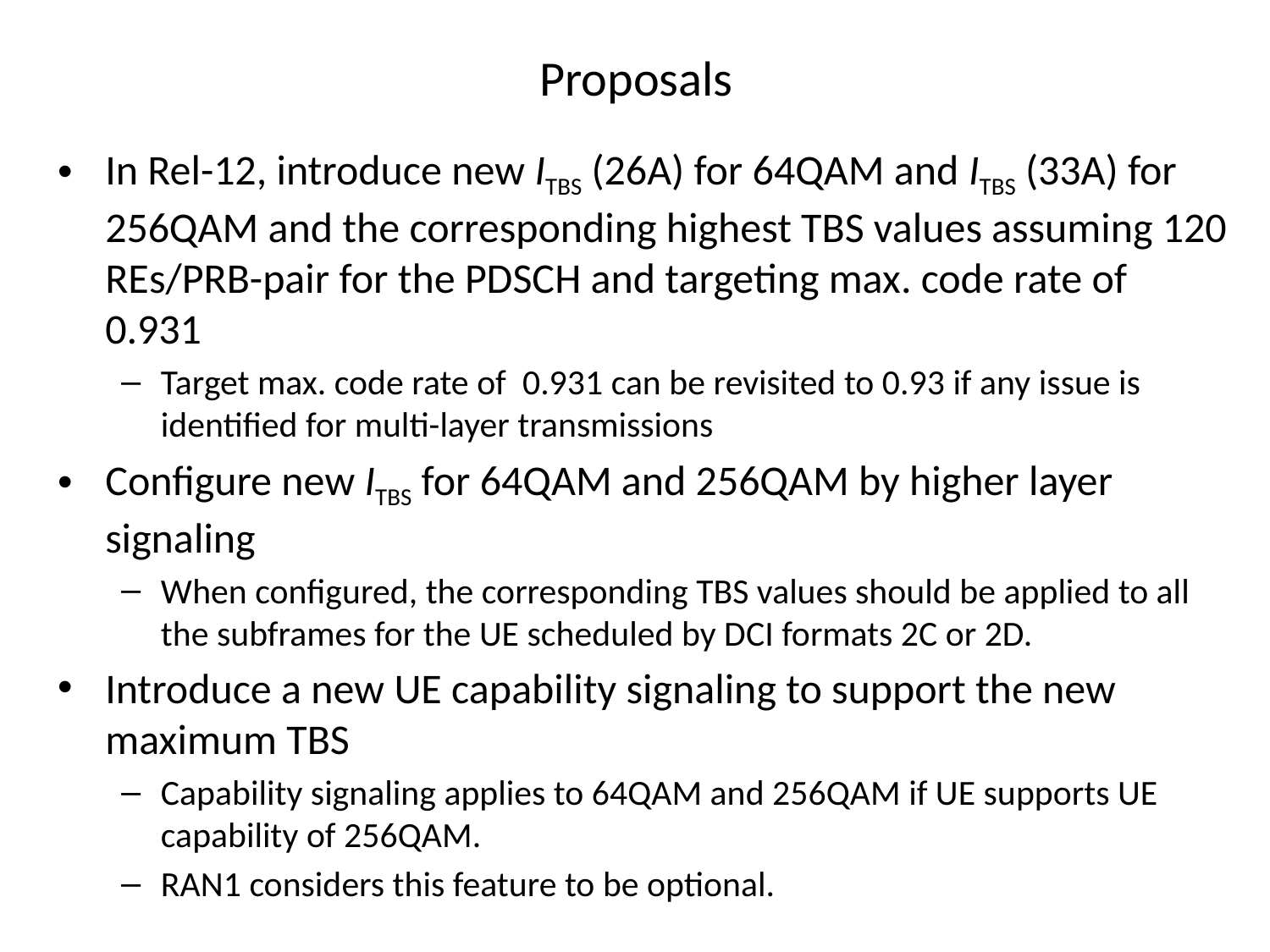

# Proposals
In Rel-12, introduce new ITBS (26A) for 64QAM and ITBS (33A) for 256QAM and the corresponding highest TBS values assuming 120 REs/PRB-pair for the PDSCH and targeting max. code rate of 0.931
Target max. code rate of  0.931 can be revisited to 0.93 if any issue is identified for multi-layer transmissions
Configure new ITBS for 64QAM and 256QAM by higher layer signaling
When configured, the corresponding TBS values should be applied to all the subframes for the UE scheduled by DCI formats 2C or 2D.
Introduce a new UE capability signaling to support the new maximum TBS
Capability signaling applies to 64QAM and 256QAM if UE supports UE capability of 256QAM.
RAN1 considers this feature to be optional.